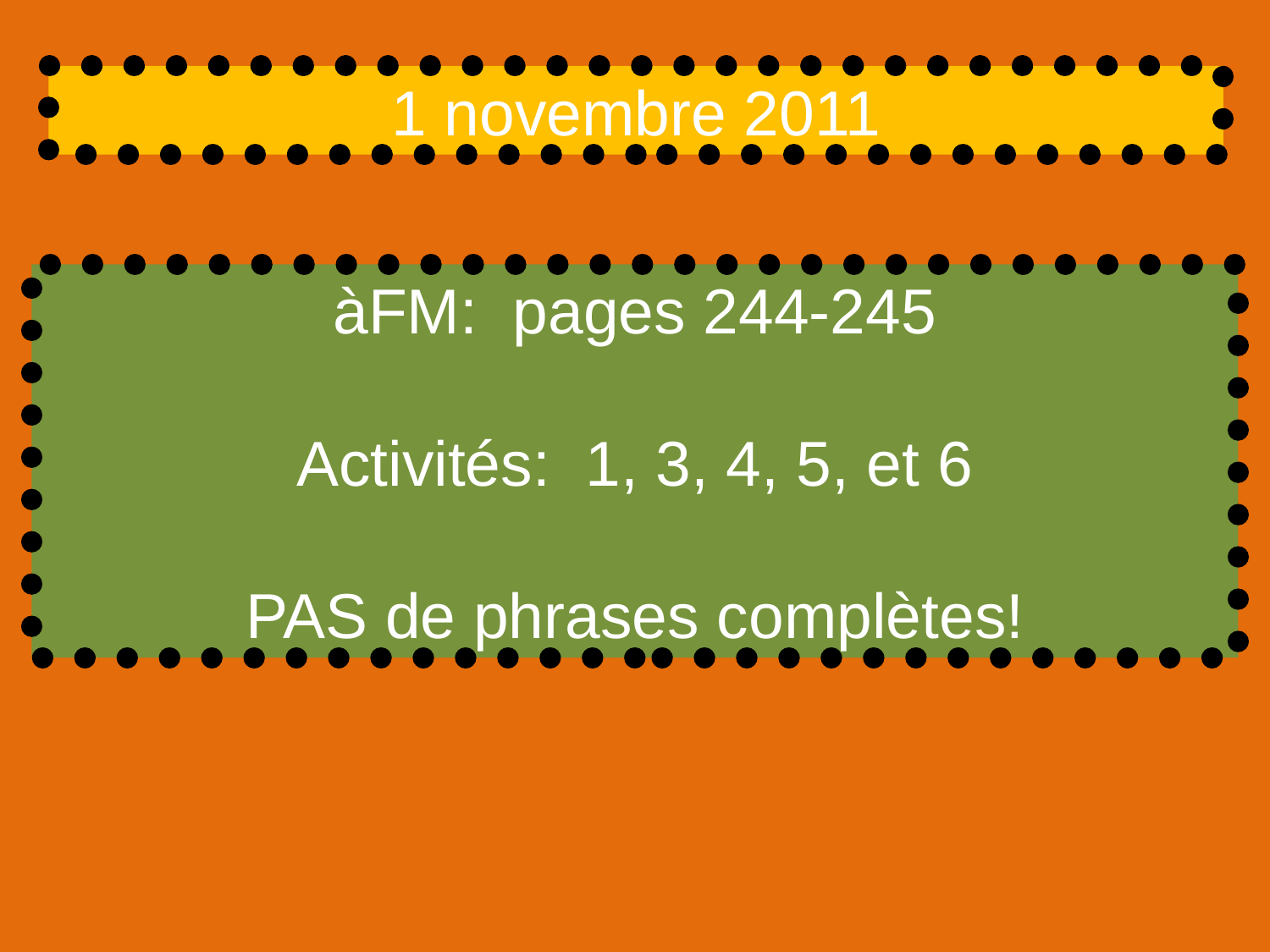

1 novembre 2011
àFM:  pages 244-245

Activités:  1, 3, 4, 5, et 6

PAS de phrases complètes!